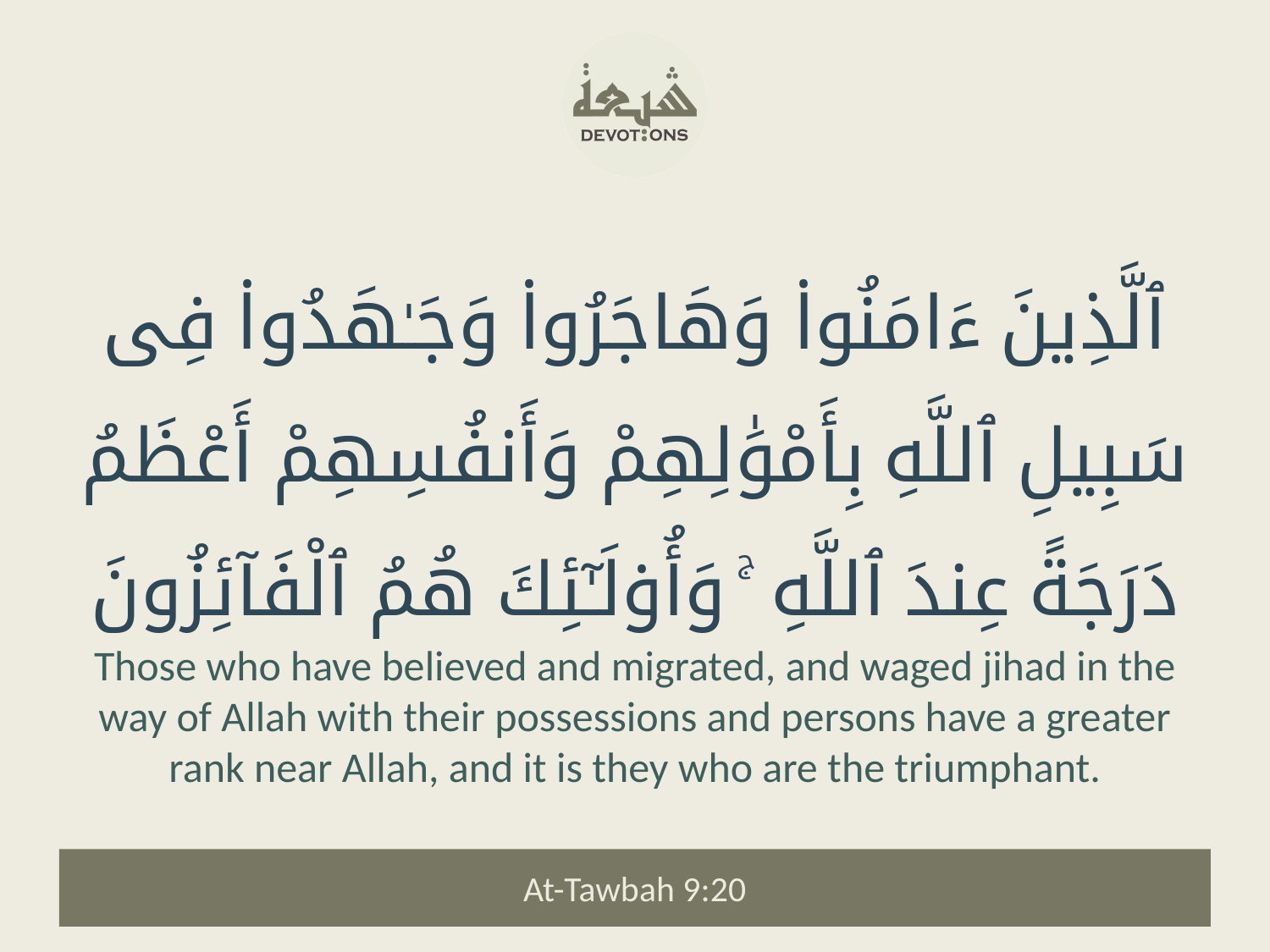

ٱلَّذِينَ ءَامَنُوا۟ وَهَاجَرُوا۟ وَجَـٰهَدُوا۟ فِى سَبِيلِ ٱللَّهِ بِأَمْوَٰلِهِمْ وَأَنفُسِهِمْ أَعْظَمُ دَرَجَةً عِندَ ٱللَّهِ ۚ وَأُو۟لَـٰٓئِكَ هُمُ ٱلْفَآئِزُونَ
Those who have believed and migrated, and waged jihad in the way of Allah with their possessions and persons have a greater rank near Allah, and it is they who are the triumphant.
At-Tawbah 9:20